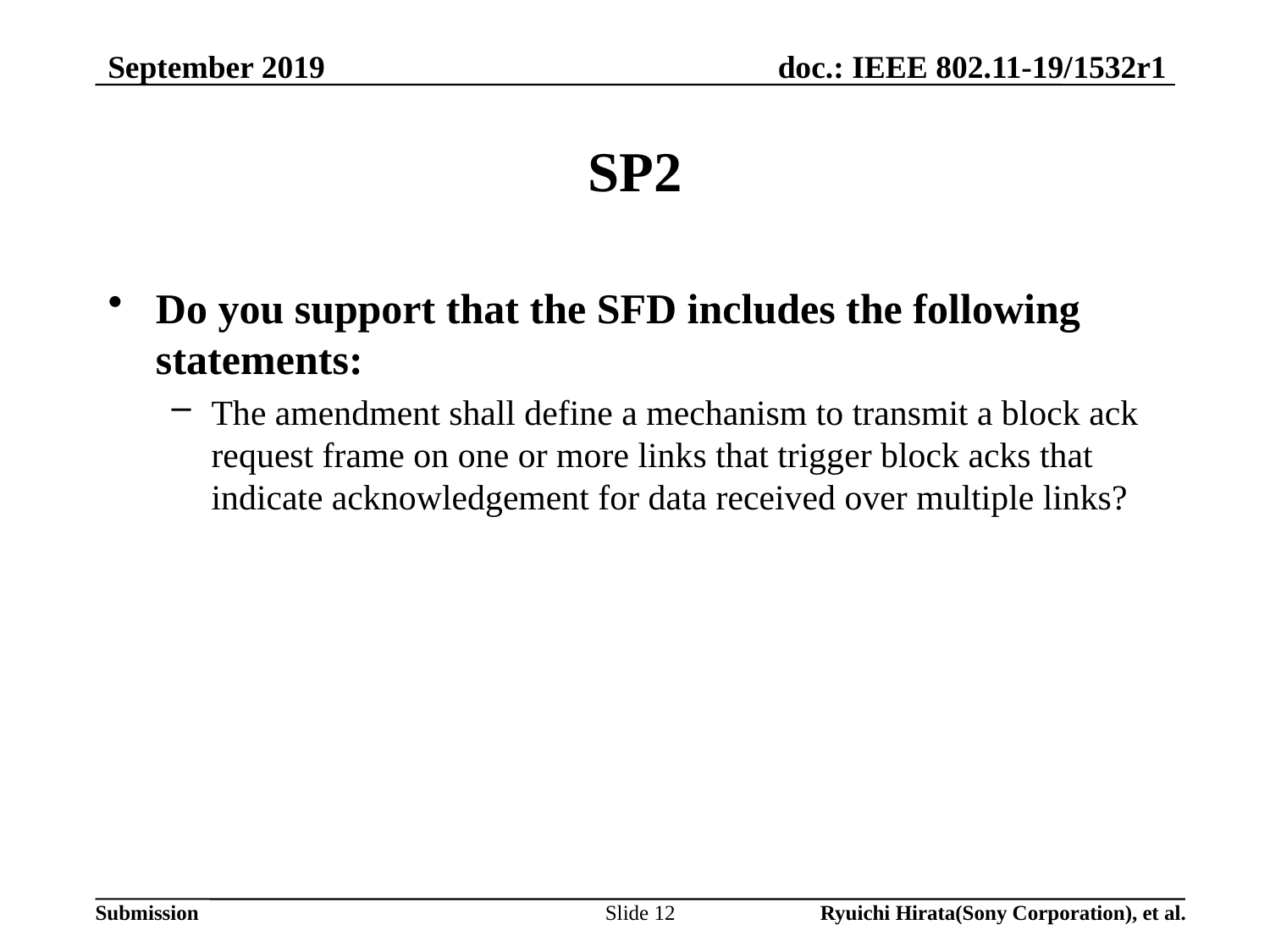

September 2019
# SP2
Do you support that the SFD includes the following statements:
The amendment shall define a mechanism to transmit a block ack request frame on one or more links that trigger block acks that indicate acknowledgement for data received over multiple links?
Slide 12
Ryuichi Hirata(Sony Corporation), et al.